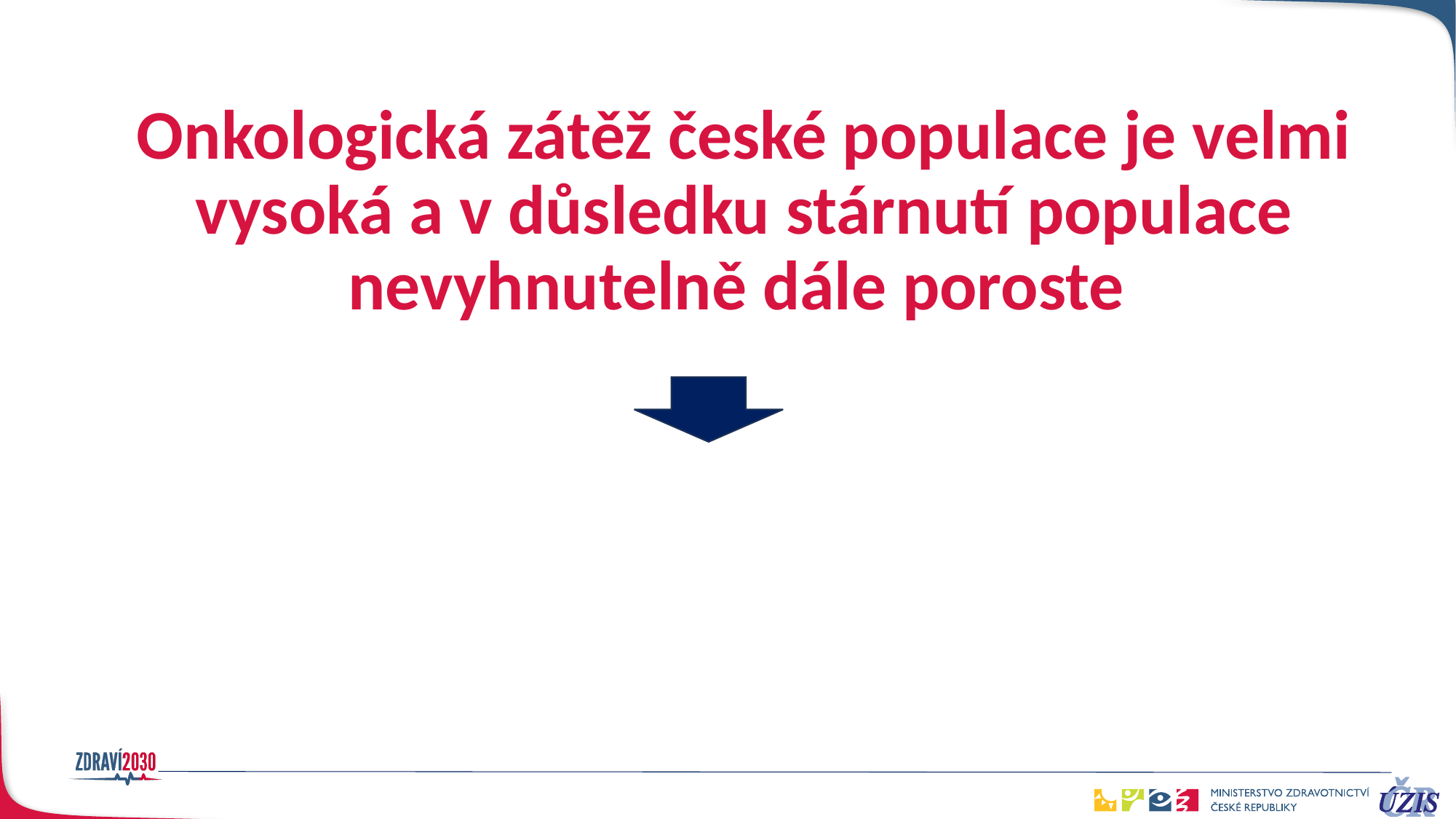

# Onkologická zátěž české populace je velmi vysoká a v důsledku stárnutí populace nevyhnutelně dále poroste